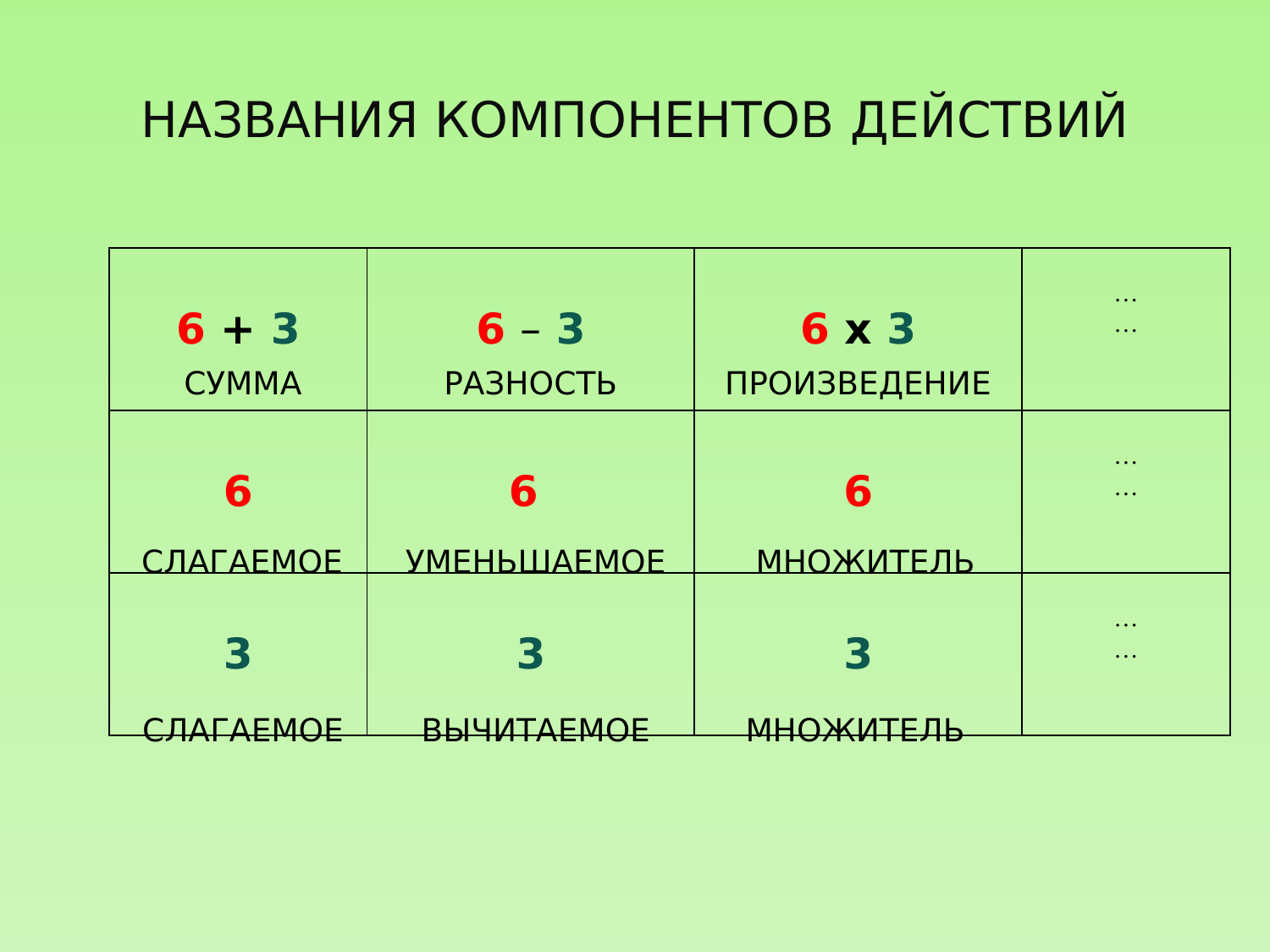

# НАЗВАНИЯ КОМПОНЕНТОВ ДЕЙСТВИЙ
| 6 + 3 | 6 – 3 | 6 х 3 | … … |
| --- | --- | --- | --- |
| 6 | 6 | 6 | … … |
| 3 | 3 | 3 | … … |
СУММА
РАЗНОСТЬ
ПРОИЗВЕДЕНИЕ
СЛАГАЕМОЕ
УМЕНЬШАЕМОЕ
МНОЖИТЕЛЬ
СЛАГАЕМОЕ
ВЫЧИТАЕМОЕ
МНОЖИТЕЛЬ